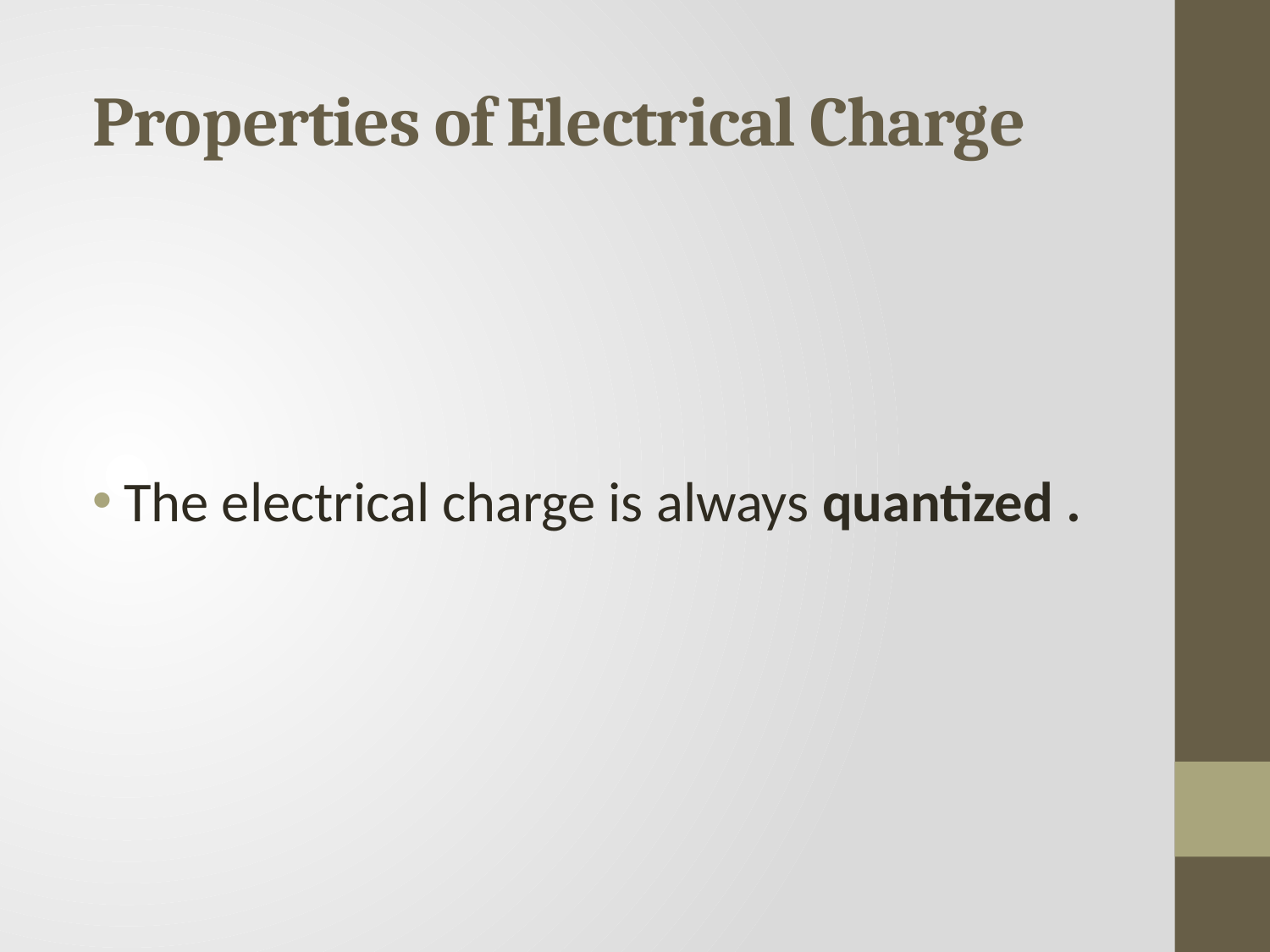

# Properties of Electrical Charge

The electrical charge is always quantized .